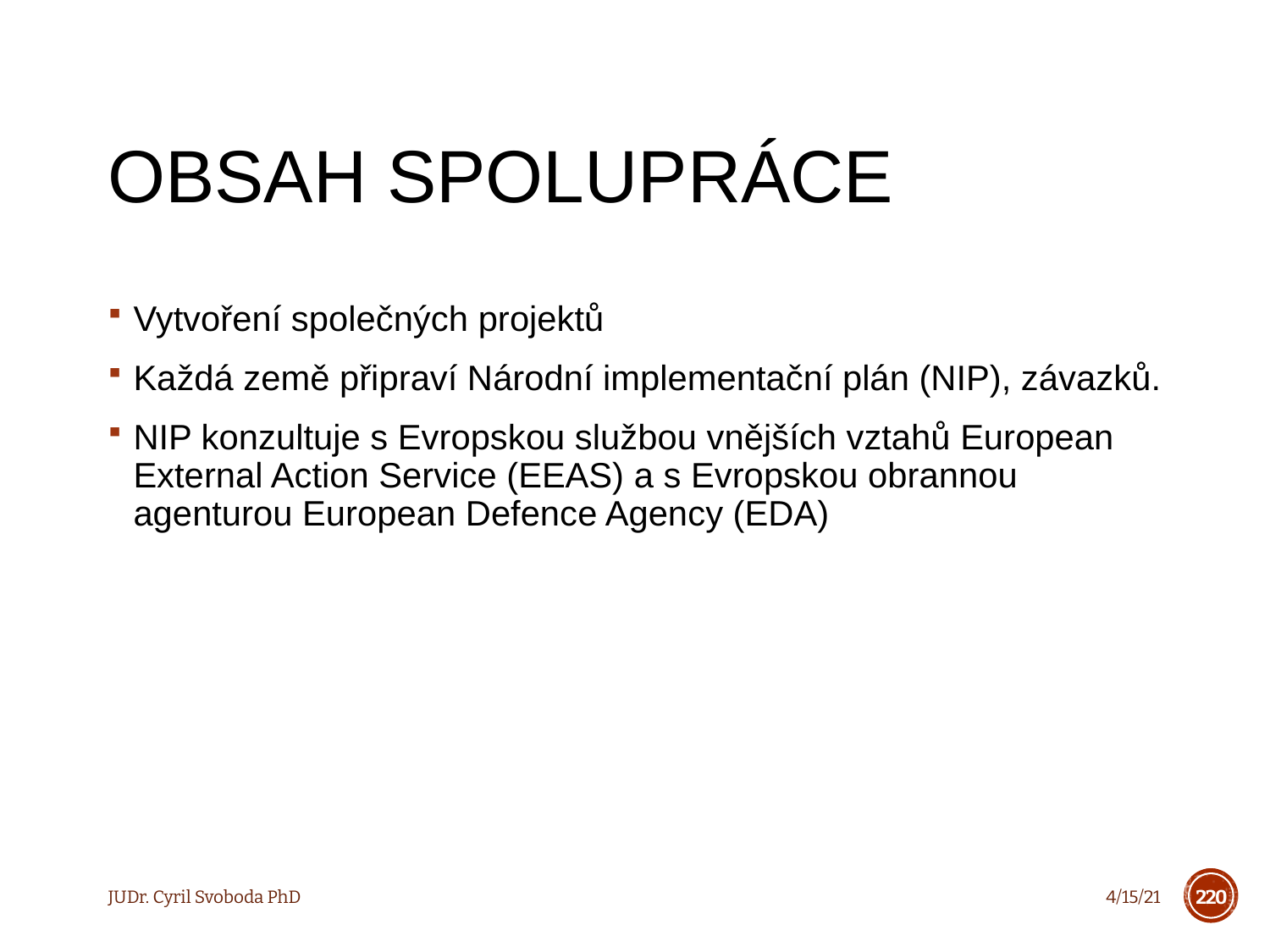

# Obsah spolupráce
Vytvoření společných projektů
Každá země připraví Národní implementační plán (NIP), závazků.
NIP konzultuje s Evropskou službou vnějších vztahů European External Action Service (EEAS) a s Evropskou obrannou agenturou European Defence Agency (EDA)
JUDr. Cyril Svoboda PhD
4/15/21
220